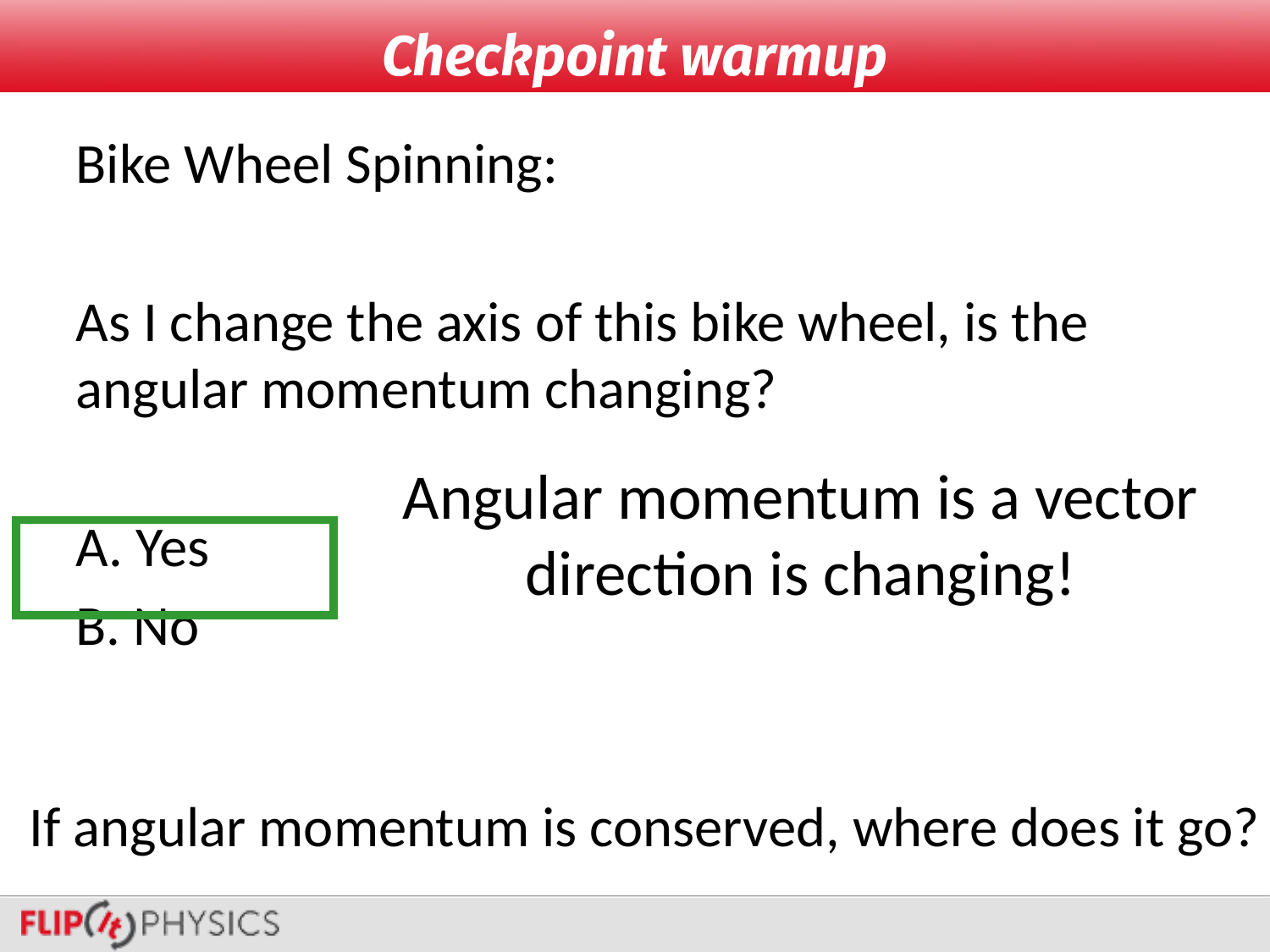

# Checkpoint warmup
Bike Wheel Spinning:

As I change the axis of this bike wheel, is the angular momentum changing?

A. Yes
B. No
Angular momentum is a vector
direction is changing!

If angular momentum is conserved, where does it go?